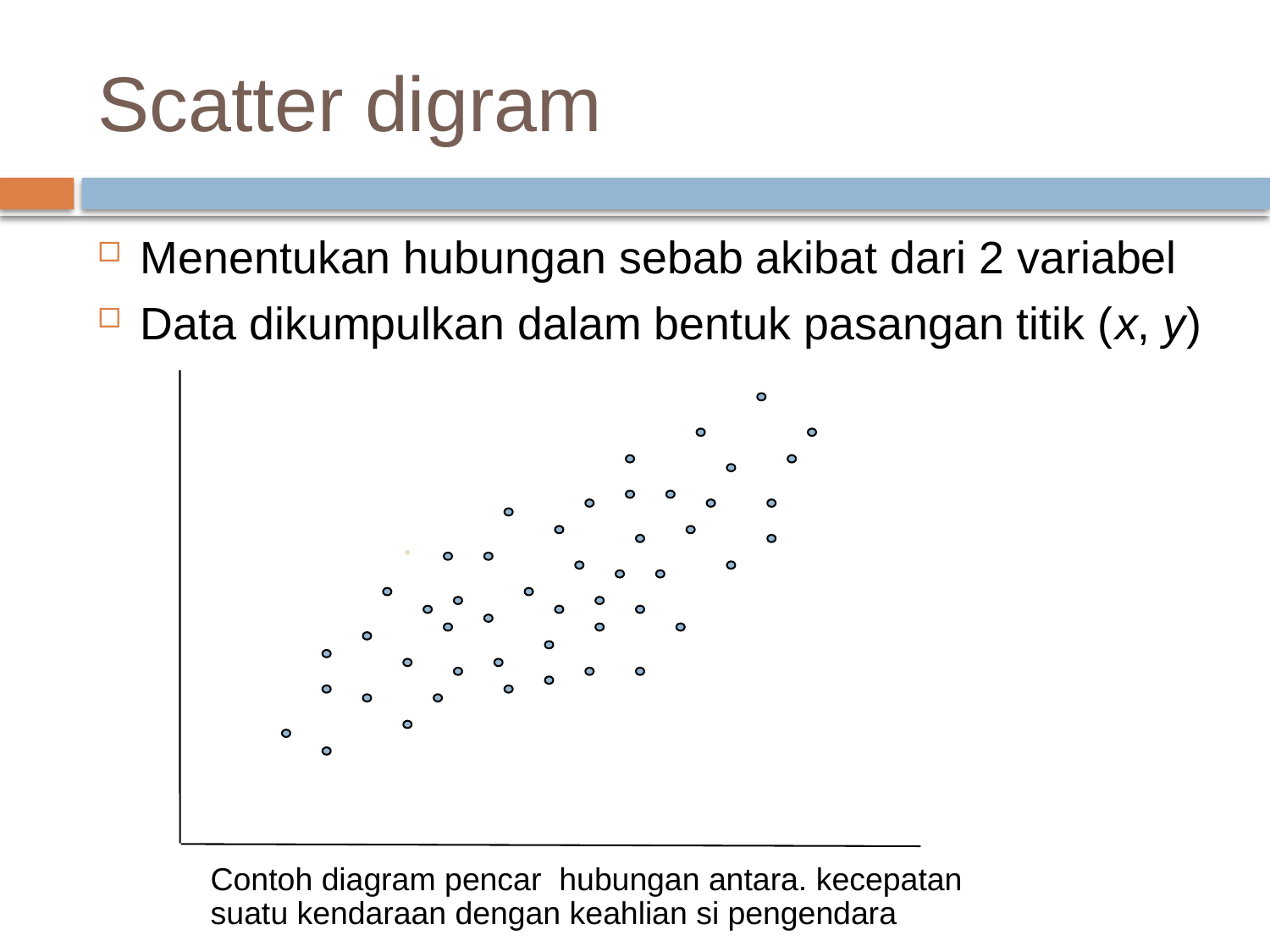

# Scatter digram
Menentukan hubungan sebab akibat dari 2 variabel
Data dikumpulkan dalam bentuk pasangan titik (x, y)

.

Contoh diagram pencar  hubungan antara. kecepatan suatu kendaraan dengan keahlian si pengendara